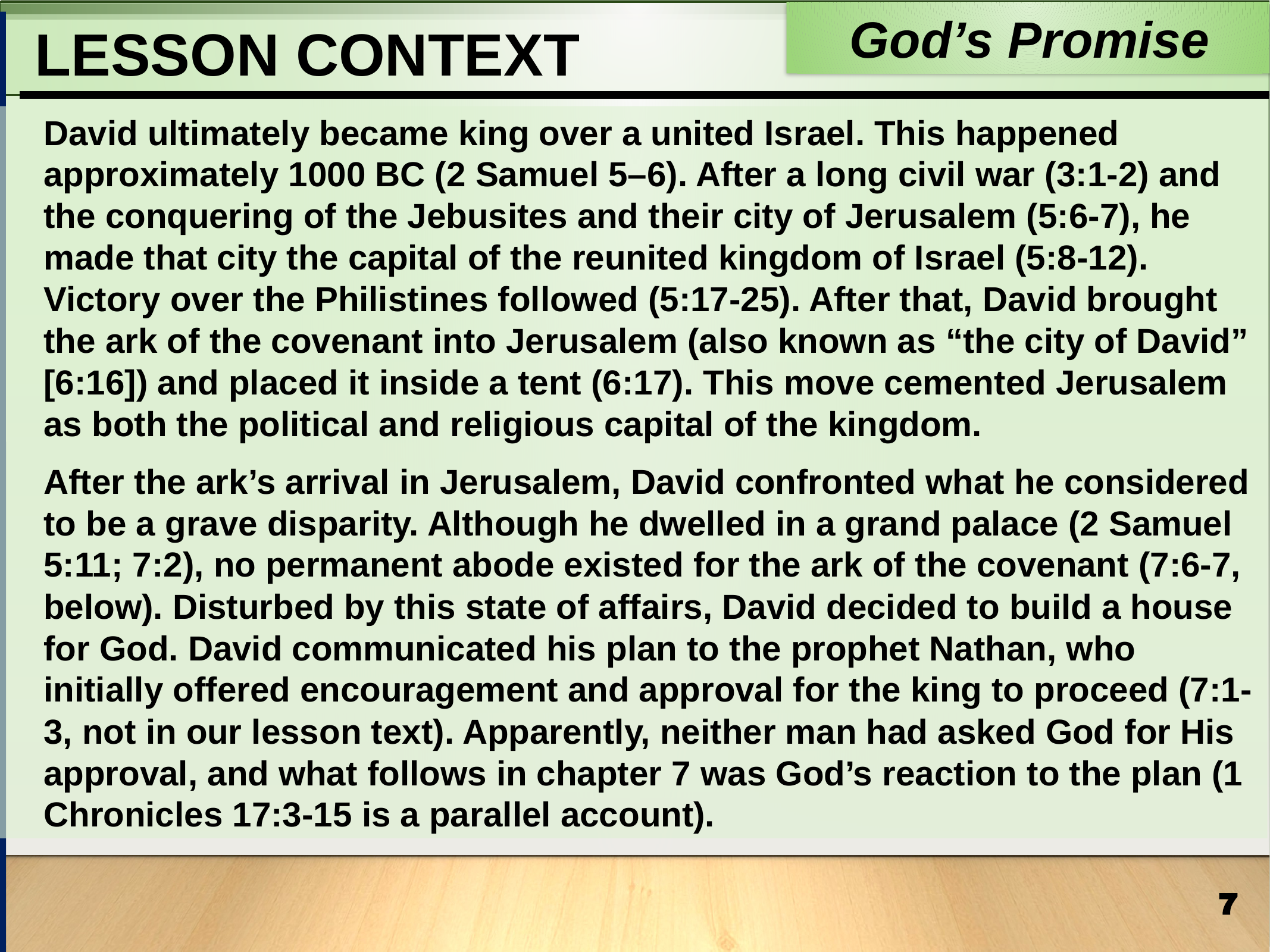

God’s Promise

LESSON CONTEXT
David ultimately became king over a united Israel. This happened approximately 1000 BC (2 Samuel 5–6). After a long civil war (3:1-2) and the conquering of the Jebusites and their city of Jerusalem (5:6-7), he made that city the capital of the reunited kingdom of Israel (5:8-12). Victory over the Philistines followed (5:17-25). After that, David brought the ark of the covenant into Jerusalem (also known as “the city of David” [6:16]) and placed it inside a tent (6:17). This move cemented Jerusalem as both the political and religious capital of the kingdom.

After the ark’s arrival in Jerusalem, David confronted what he considered to be a grave disparity. Although he dwelled in a grand palace (2 Samuel 5:11; 7:2), no permanent abode existed for the ark of the covenant (7:6-7, below). Disturbed by this state of affairs, David decided to build a house for God. David communicated his plan to the prophet Nathan, who initially offered encouragement and approval for the king to proceed (7:1-3, not in our lesson text). Apparently, neither man had asked God for His approval, and what follows in chapter 7 was God’s reaction to the plan (1 Chronicles 17:3-15 is a parallel account).

7